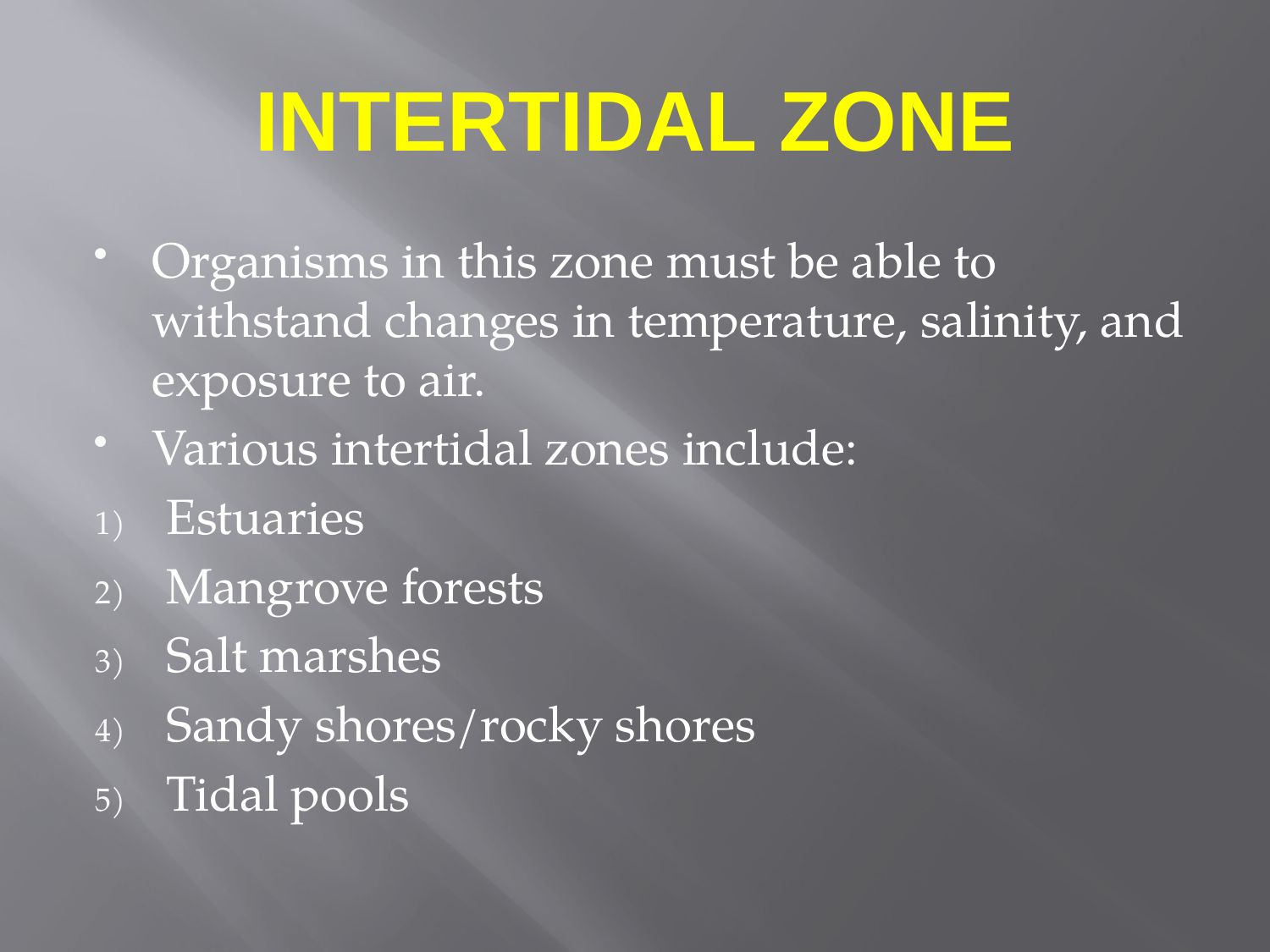

# INTERTIDAL ZONE
Organisms in this zone must be able to withstand changes in temperature, salinity, and exposure to air.
Various intertidal zones include:
Estuaries
Mangrove forests
Salt marshes
Sandy shores/rocky shores
Tidal pools